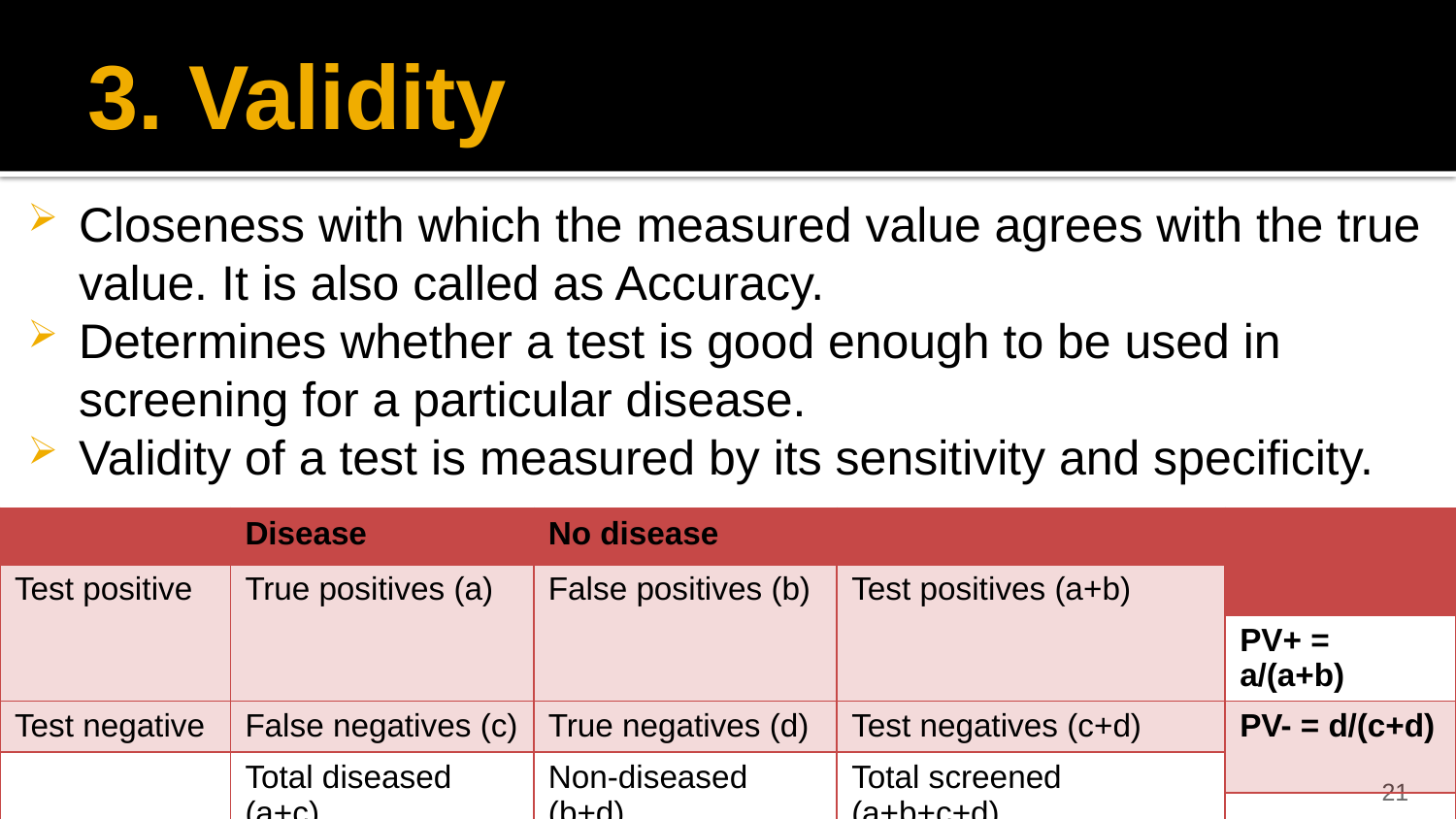

# 3. Validity
Closeness with which the measured value agrees with the true value. It is also called as Accuracy.
Determines whether a test is good enough to be used in screening for a particular disease.
Validity of a test is measured by its sensitivity and specificity.

|  | Disease | No disease |  |  |
| --- | --- | --- | --- | --- |
| Test positive | True positives (a) | False positives (b) | Test positives (a+b) |  |
|  |  |  |  | PV+ = a/(a+b) |
| Test negative | False negatives (c) | True negatives (d) | Test negatives (c+d) | PV- = d/(c+d) |
|  | Total diseased (a+c) | Non-diseased (b+d) | Total screened (a+b+c+d) |  |
|  |  |  |  |  |
|  | Sensitivity= a/(a+c) | Specificity= d/(b+d) |  |  |
21